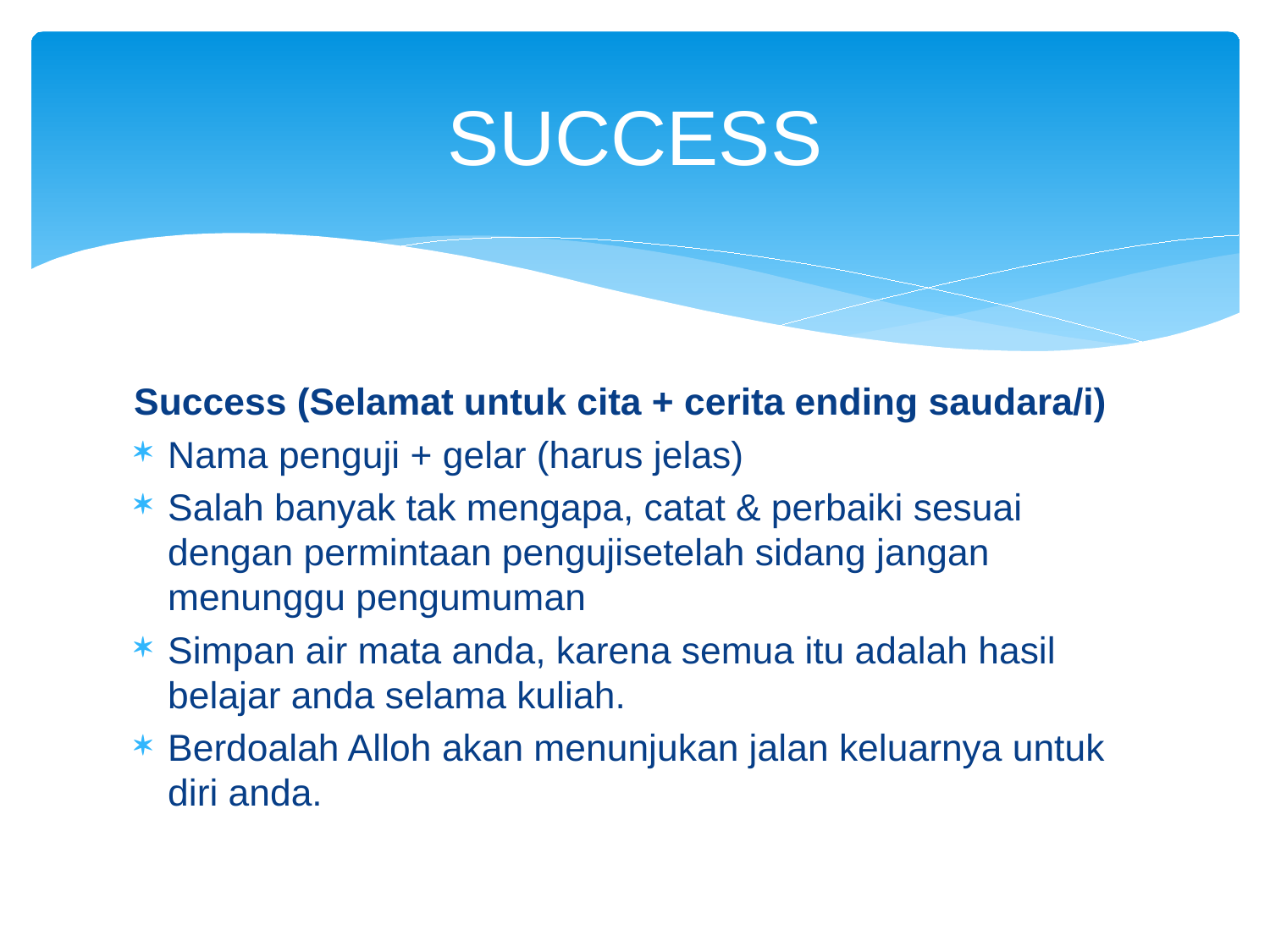

# SUCCESS
Success (Selamat untuk cita + cerita ending saudara/i)
Nama penguji + gelar (harus jelas)
Salah banyak tak mengapa, catat & perbaiki sesuai dengan permintaan pengujisetelah sidang jangan menunggu pengumuman
Simpan air mata anda, karena semua itu adalah hasil belajar anda selama kuliah.
Berdoalah Alloh akan menunjukan jalan keluarnya untuk diri anda.